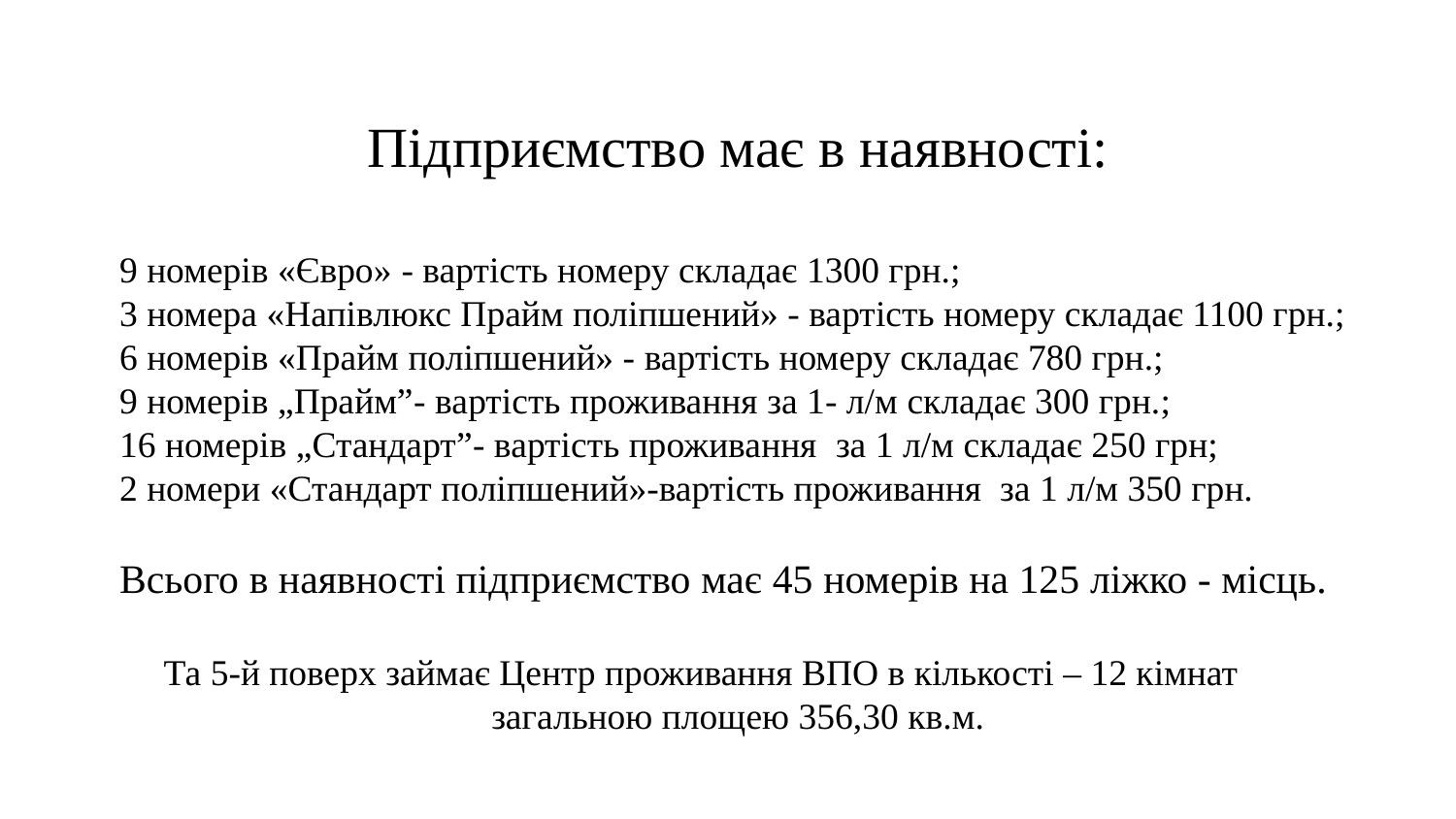

Підприємство має в наявності:

9 номерів «Євро» - вартість номеру складає 1300 грн.;
3 номера «Напівлюкс Прайм поліпшений» - вартість номеру складає 1100 грн.;
6 номерів «Прайм поліпшений» - вартість номеру складає 780 грн.;
9 номерів „Прайм”- вартість проживання за 1- л/м складає 300 грн.;
16 номерів „Стандарт”- вартість проживання  за 1 л/м складає 250 грн;
2 номери «Стандарт поліпшений»-вартість проживання  за 1 л/м 350 грн.

Всього в наявності підприємство має 45 номерів на 125 ліжко - місць.

Та 5-й поверх займає Центр проживання ВПО в кількості – 12 кімнат         загальною площею 356,30 кв.м.